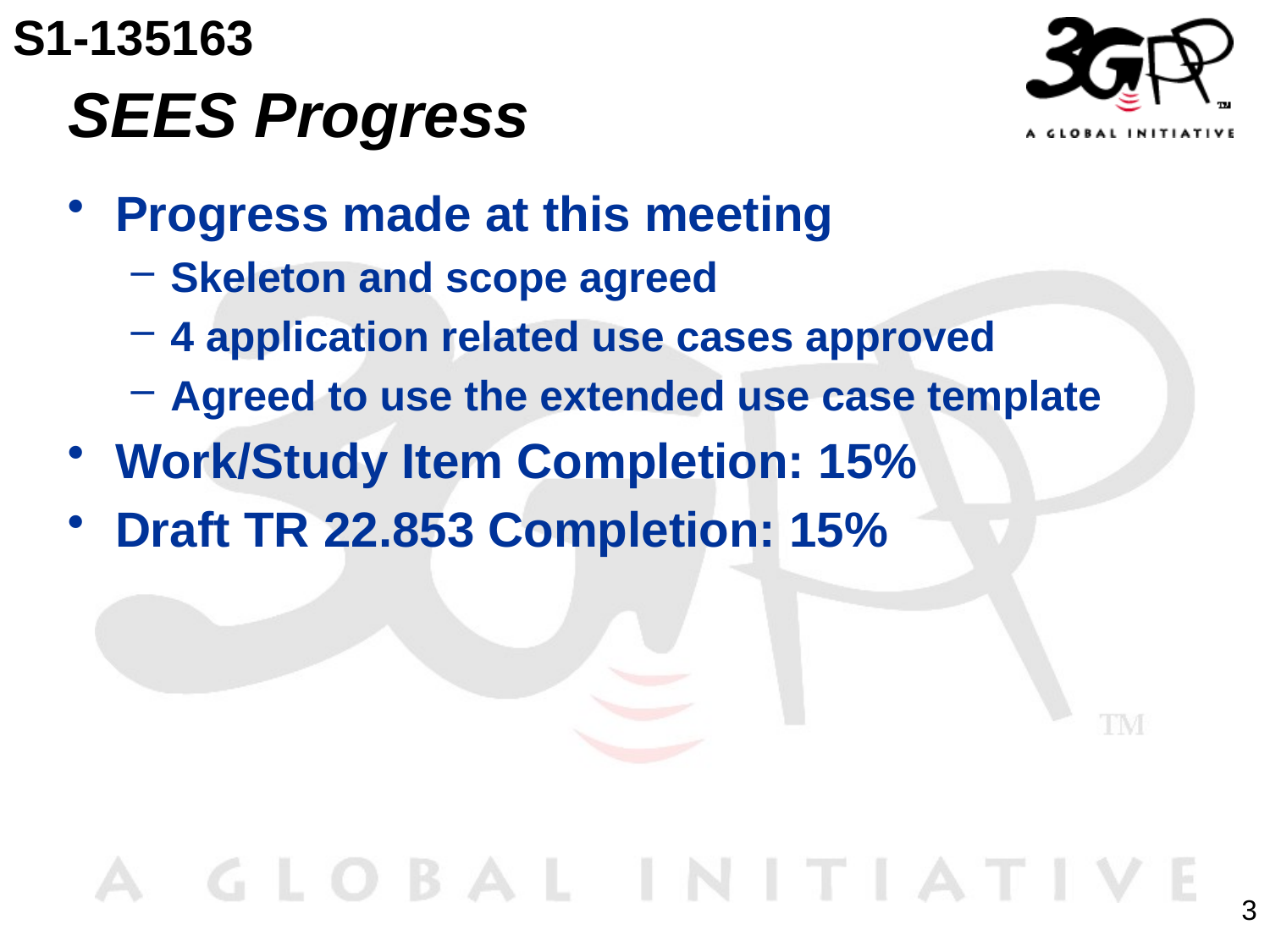

S1-135163
# SEES Progress
Progress made at this meeting
Skeleton and scope agreed
4 application related use cases approved
Agreed to use the extended use case template
Work/Study Item Completion: 15%
Draft TR 22.853 Completion: 15%
3